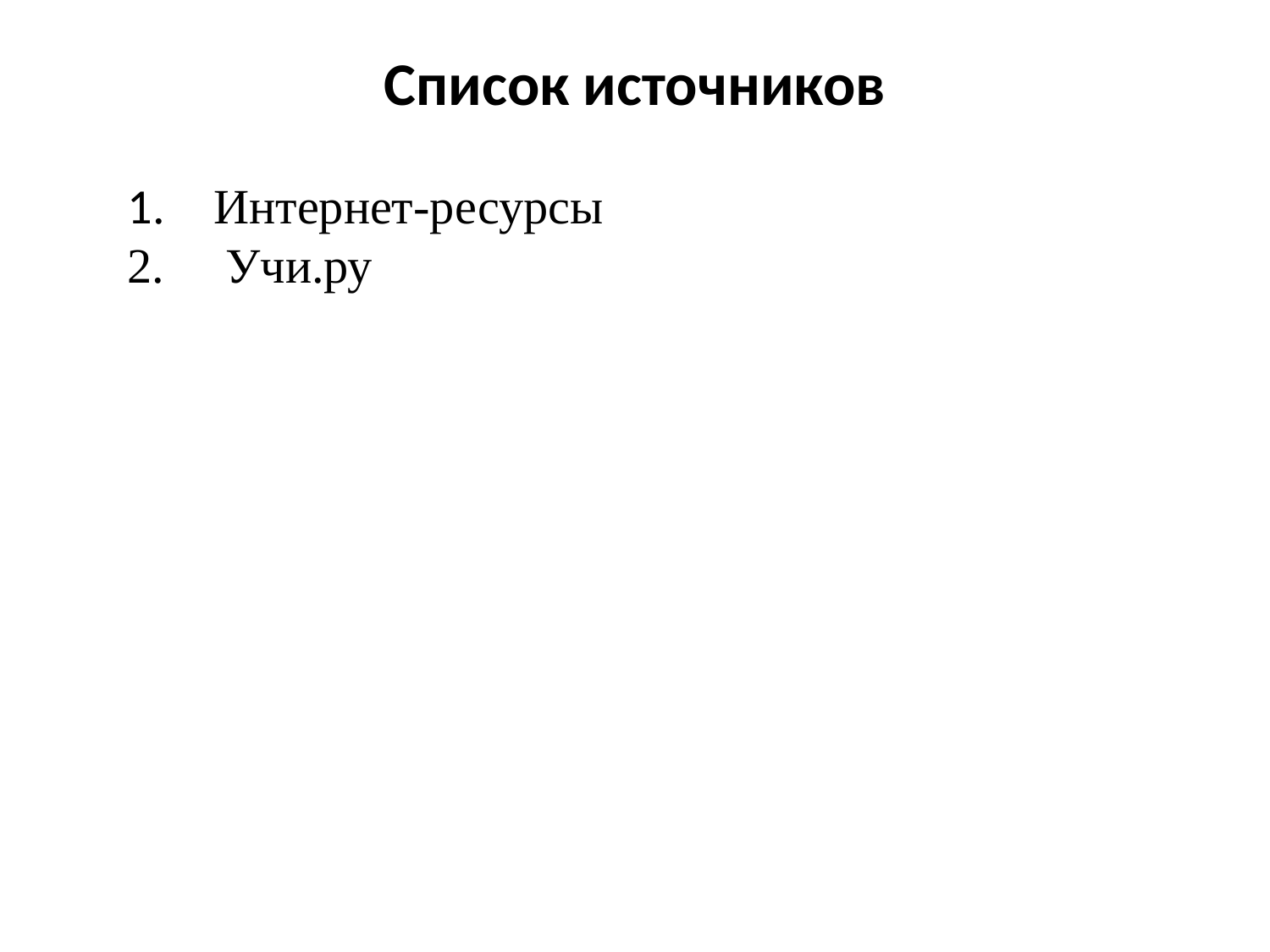

# Список источников
1.    Интернет-ресурсы
2.     Учи.ру